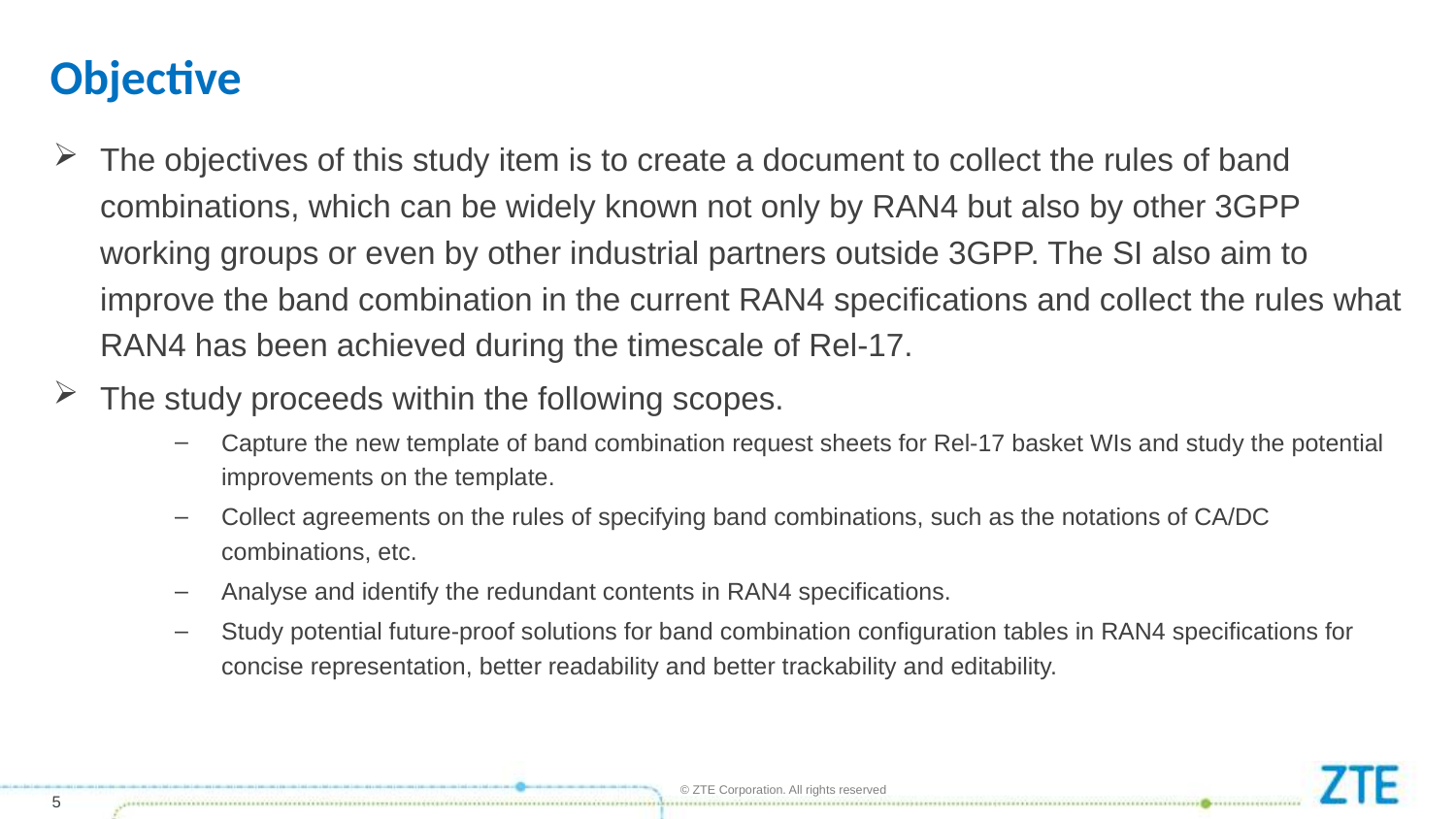

# Objective
The objectives of this study item is to create a document to collect the rules of band combinations, which can be widely known not only by RAN4 but also by other 3GPP working groups or even by other industrial partners outside 3GPP. The SI also aim to improve the band combination in the current RAN4 specifications and collect the rules what RAN4 has been achieved during the timescale of Rel-17.
The study proceeds within the following scopes.
Capture the new template of band combination request sheets for Rel-17 basket WIs and study the potential improvements on the template.
Collect agreements on the rules of specifying band combinations, such as the notations of CA/DC combinations, etc.
Analyse and identify the redundant contents in RAN4 specifications.
Study potential future-proof solutions for band combination configuration tables in RAN4 specifications for concise representation, better readability and better trackability and editability.